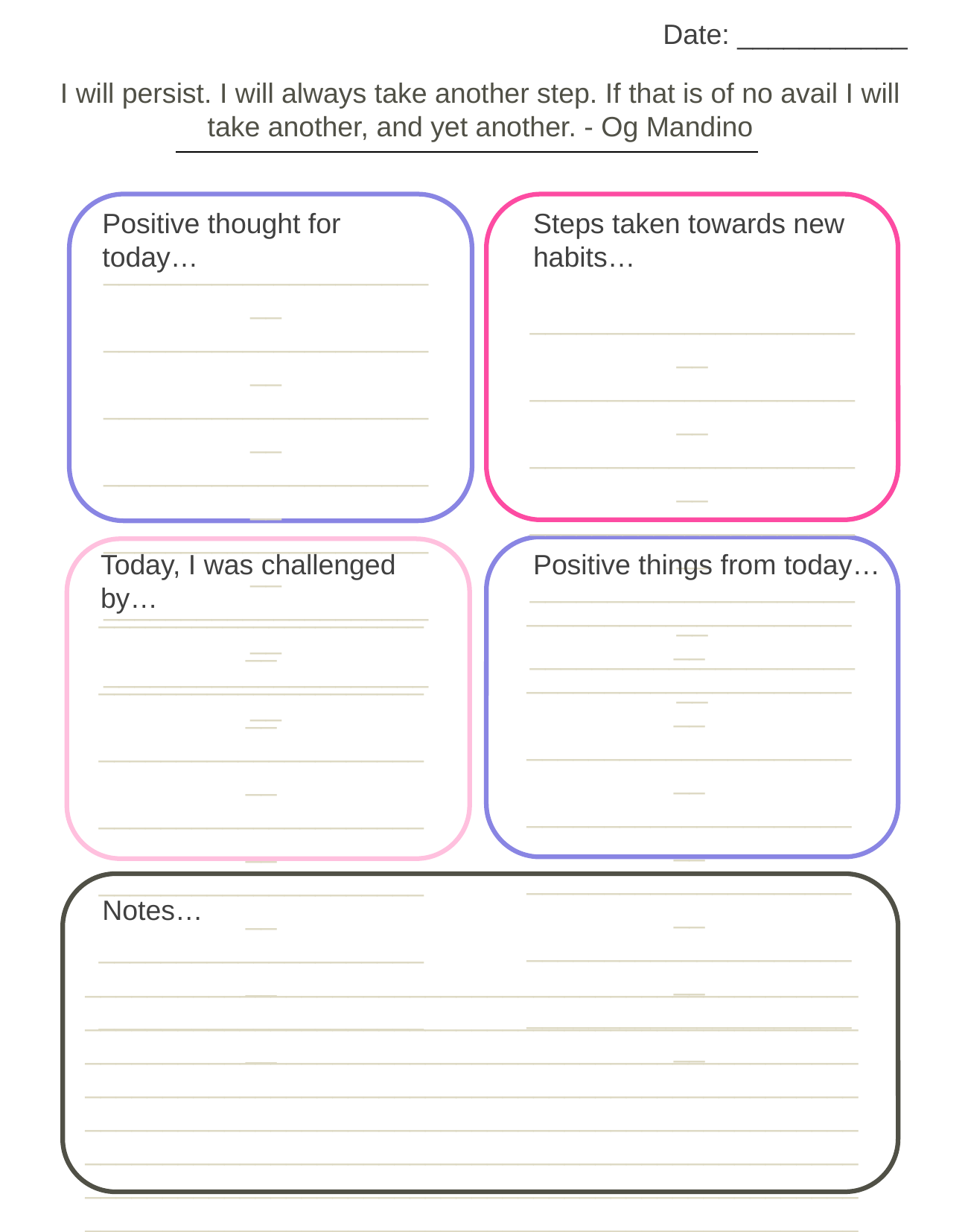

Date: ___________
I will persist. I will always take another step. If that is of no avail I will take another, and yet another. - Og Mandino
AFFIRMATION

Positive thought for today…
Steps taken towards new habits…
_______________________
_______________________
_______________________
_______________________
_______________________
_______________________
_______________________

_______________________
_______________________
_______________________
_______________________
_______________________
_______________________

Today, I was challenged by…
Positive things from today…
_______________________
_______________________
_______________________
_______________________
_______________________
_______________________
_______________________

_______________________
_______________________
_______________________
_______________________
_______________________
_______________________
_______________________

Notes…
________________________________________________________________________________________________________________________________________________________________________________________________________________________________________________________________________________________________________________________________________________________________________________________________________________________